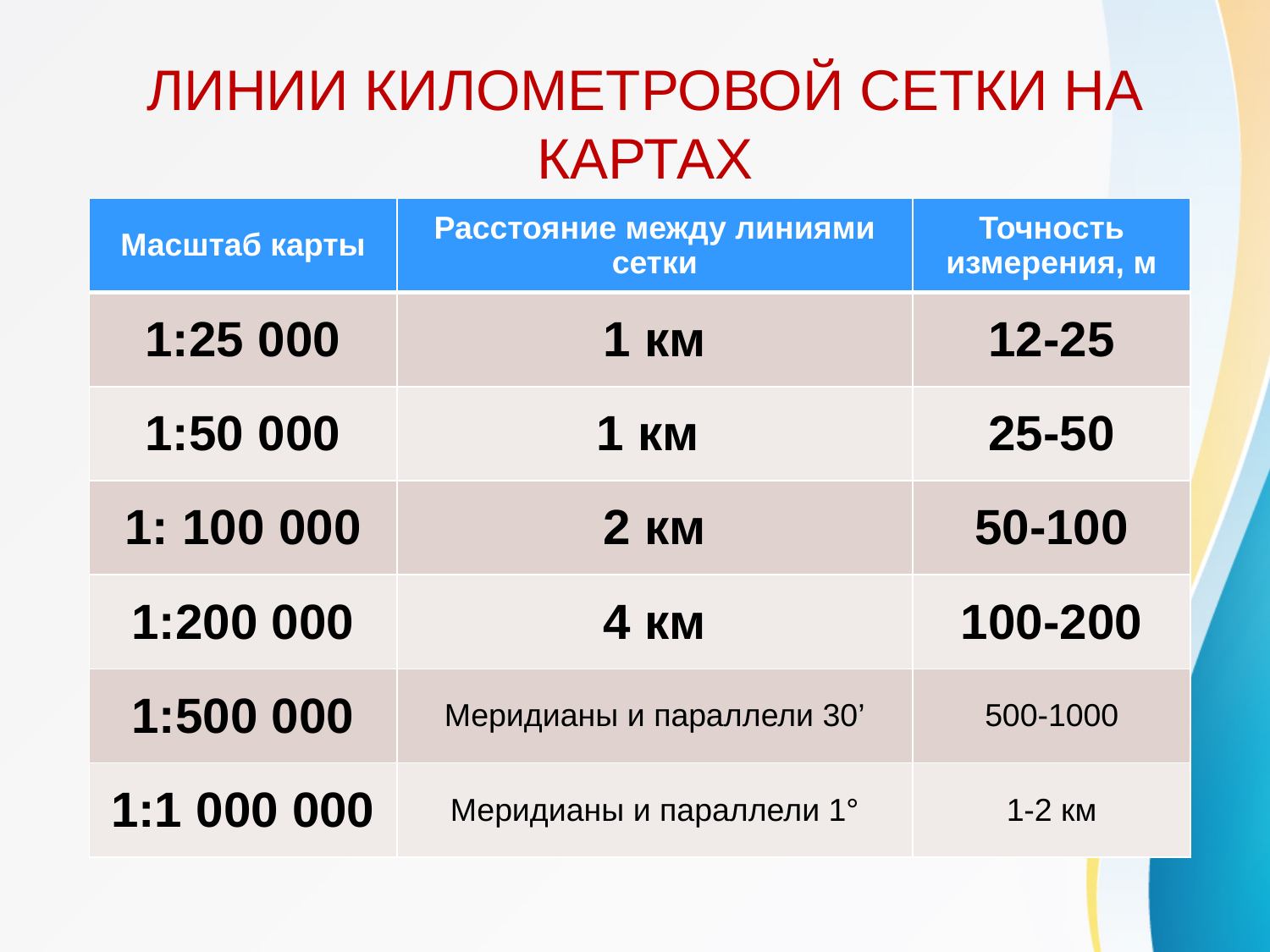

# ЛИНИИ КИЛОМЕТРОВОЙ СЕТКИ НА КАРТАХ
| Масштаб карты | Расстояние между линиями сетки | Точность измерения, м |
| --- | --- | --- |
| 1:25 000 | 1 км | 12-25 |
| 1:50 000 | 1 км | 25-50 |
| 1: 100 000 | 2 км | 50-100 |
| 1:200 000 | 4 км | 100-200 |
| 1:500 000 | Меридианы и параллели 30’ | 500-1000 |
| 1:1 000 000 | Меридианы и параллели 1° | 1-2 км |